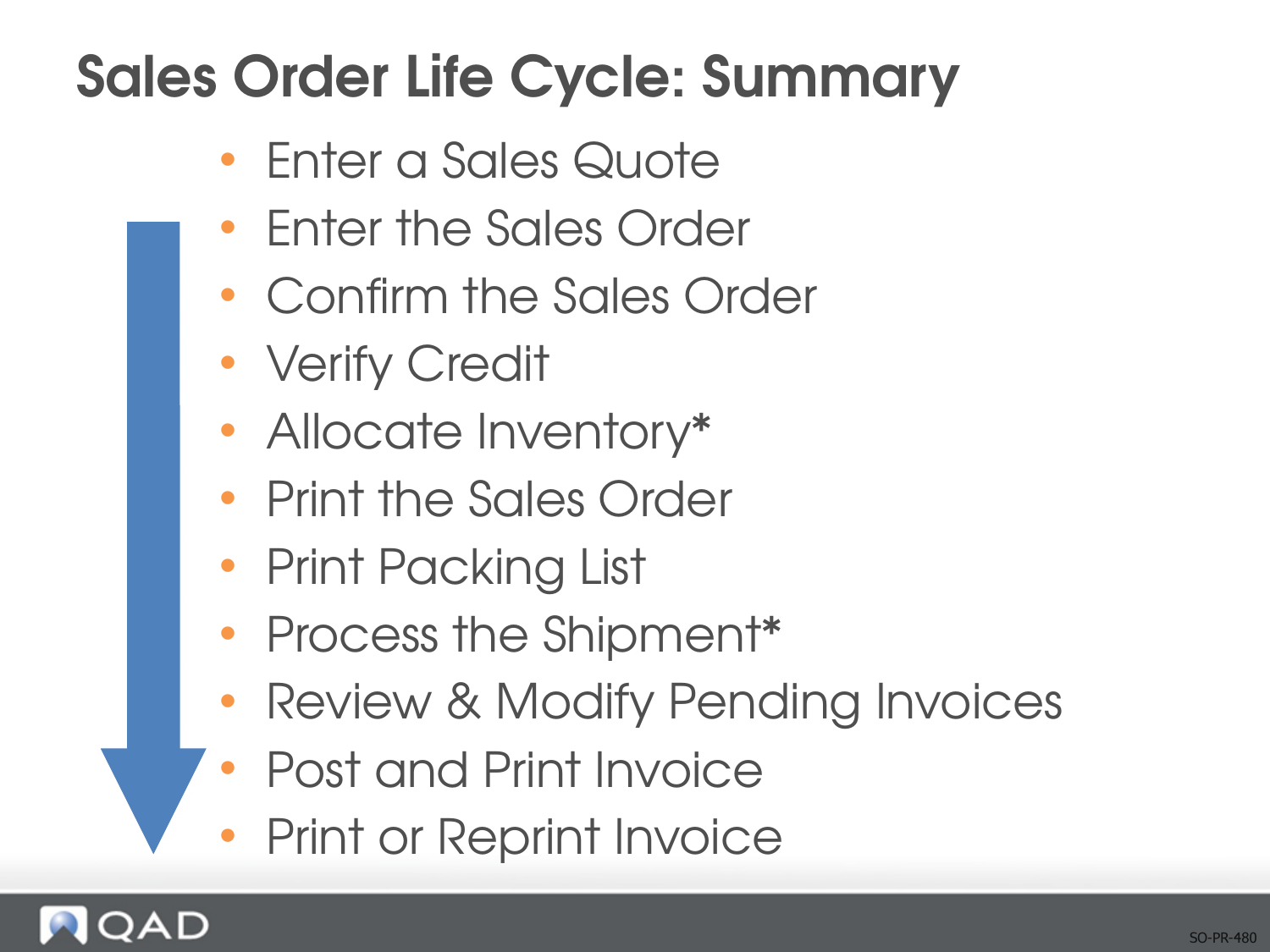

# Sales Order Life Cycle: Summary
Enter a Sales Quote
Enter the Sales Order
Confirm the Sales Order
Verify Credit
Allocate Inventory*
Print the Sales Order
Print Packing List
Process the Shipment*
Review & Modify Pending Invoices
Post and Print Invoice
Print or Reprint Invoice

SO-PR-480